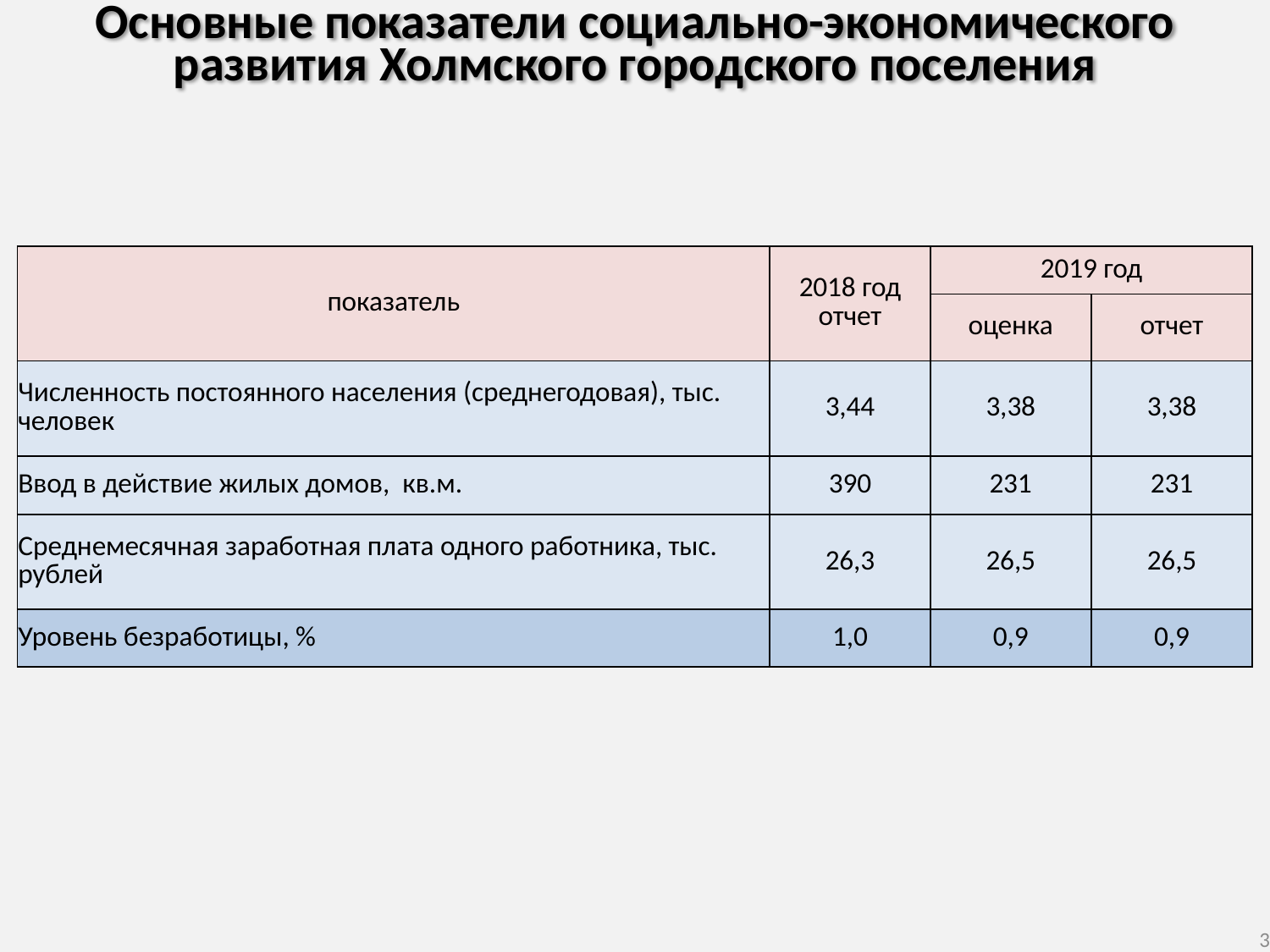

Основные показатели социально-экономического развития Холмского городского поселения
| показатель | 2018 год отчет | 2019 год |  |
| --- | --- | --- | --- |
|  |  | оценка | отчет |
| Численность постоянного населения (среднегодовая), тыс. человек | 3,44 | 3,38 | 3,38 |
| Ввод в действие жилых домов, кв.м. | 390 | 231 | 231 |
| Среднемесячная заработная плата одного работника, тыс. рублей | 26,3 | 26,5 | 26,5 |
| Уровень безработицы, % | 1,0 | 0,9 | 0,9 |
3